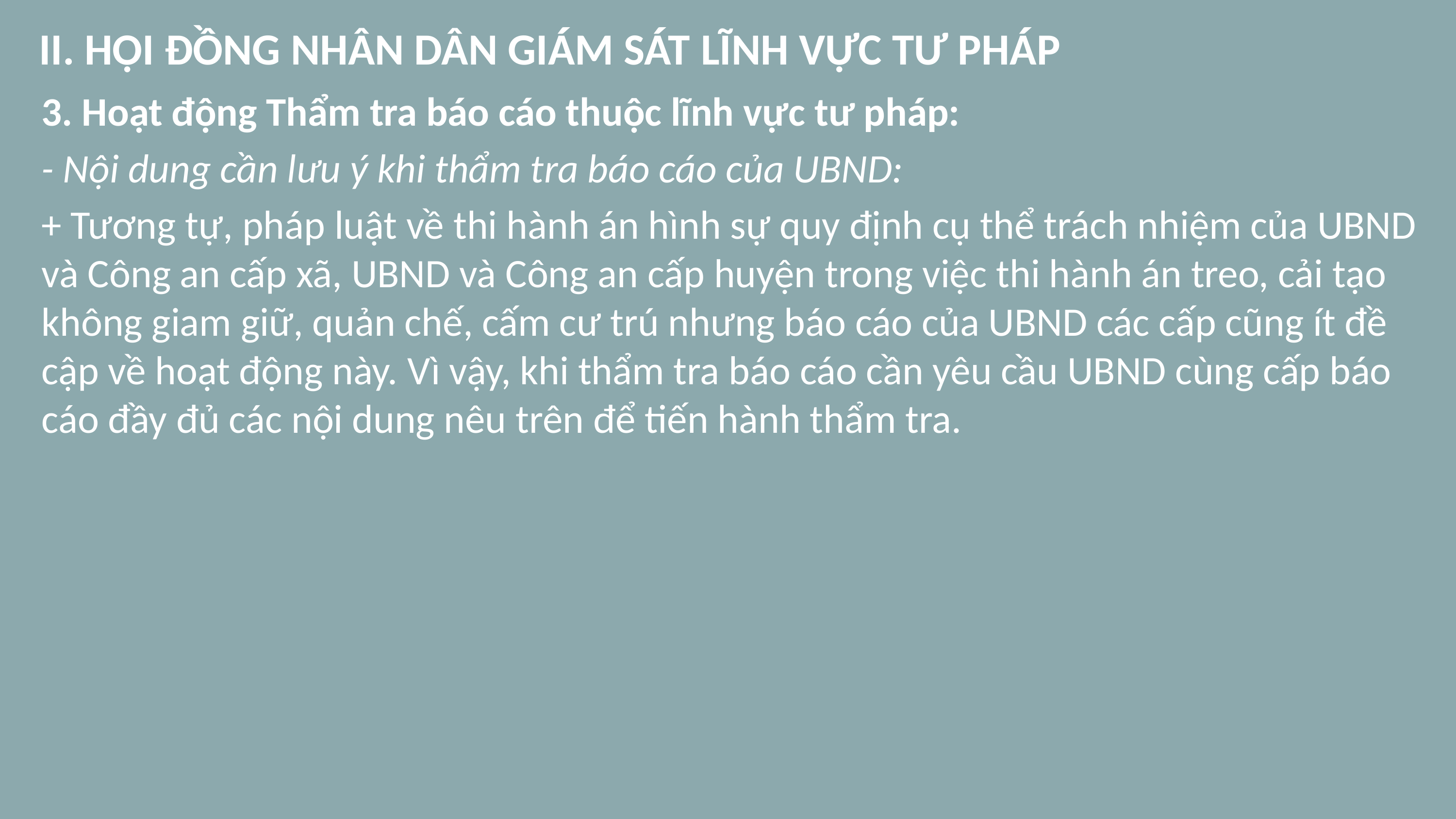

# II. HỘI ĐỒNG NHÂN DÂN GIÁM SÁT LĨNH VỰC TƯ PHÁP
3. Hoạt động Thẩm tra báo cáo thuộc lĩnh vực tư pháp:
- Nội dung cần lưu ý khi thẩm tra báo cáo của UBND:
+ Tương tự, pháp luật về thi hành án hình sự quy định cụ thể trách nhiệm của UBND và Công an cấp xã, UBND và Công an cấp huyện trong việc thi hành án treo, cải tạo không giam giữ, quản chế, cấm cư trú nhưng báo cáo của UBND các cấp cũng ít đề cập về hoạt động này. Vì vậy, khi thẩm tra báo cáo cần yêu cầu UBND cùng cấp báo cáo đầy đủ các nội dung nêu trên để tiến hành thẩm tra.